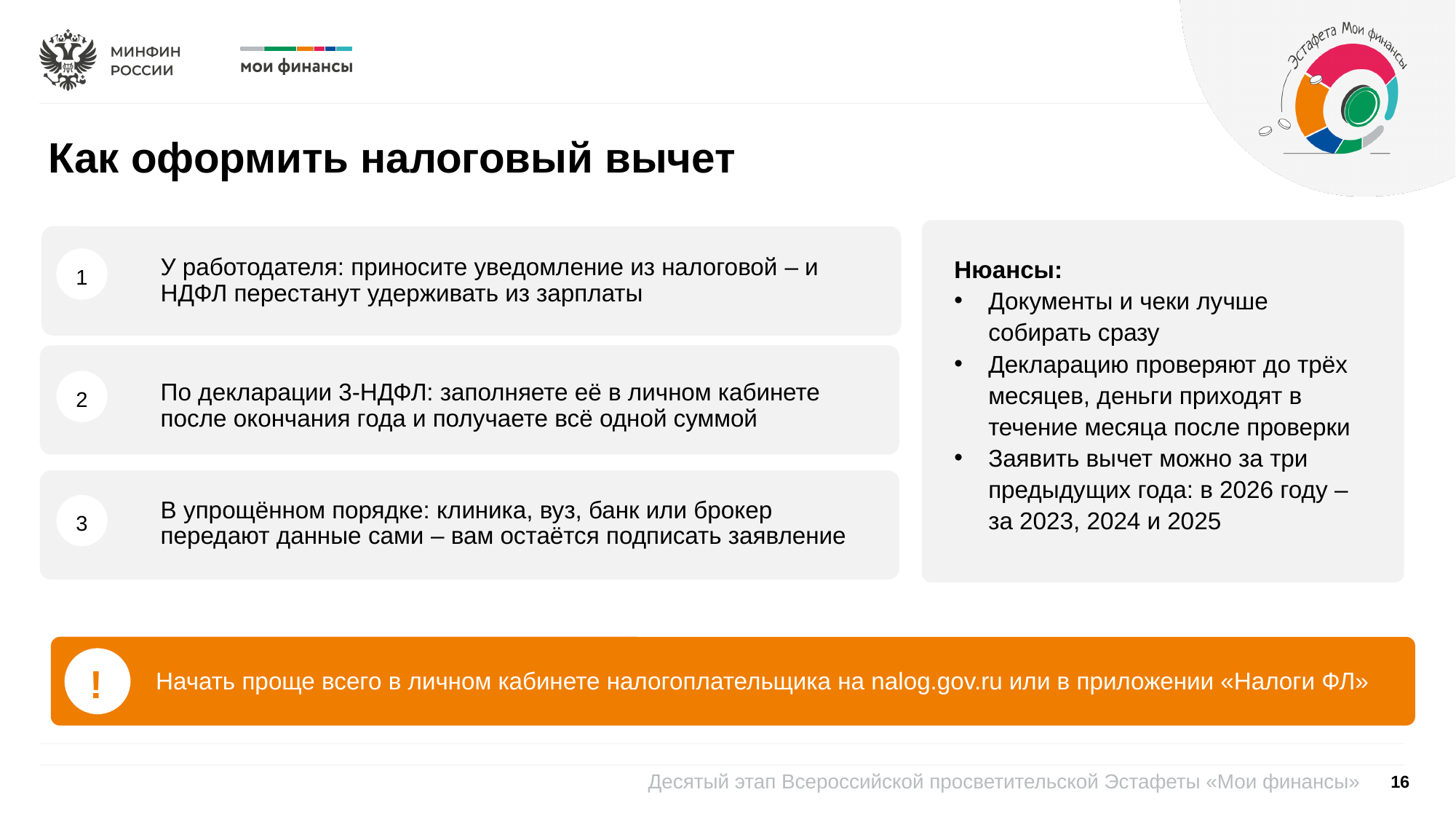

Как оформить налоговый вычет

1

У работодателя: приносите уведомление из налоговой – и НДФЛ перестанут удерживать из зарплаты
Нюансы:
Документы и чеки лучше собирать сразу
Декларацию проверяют до трёх месяцев, деньги приходят в течение месяца после проверки
Заявить вычет можно за три предыдущих года: в 2026 году – за 2023, 2024 и 2025

2

По декларации 3-НДФЛ: заполняете её в личном кабинете после окончания года и получаете всё одной суммой

3

В упрощённом порядке: клиника, вуз, банк или брокер передают данные сами – вам остаётся подписать заявление

!
Начать проще всего в личном кабинете налогоплательщика на nalog.gov.ru или в приложении «Налоги ФЛ»

16